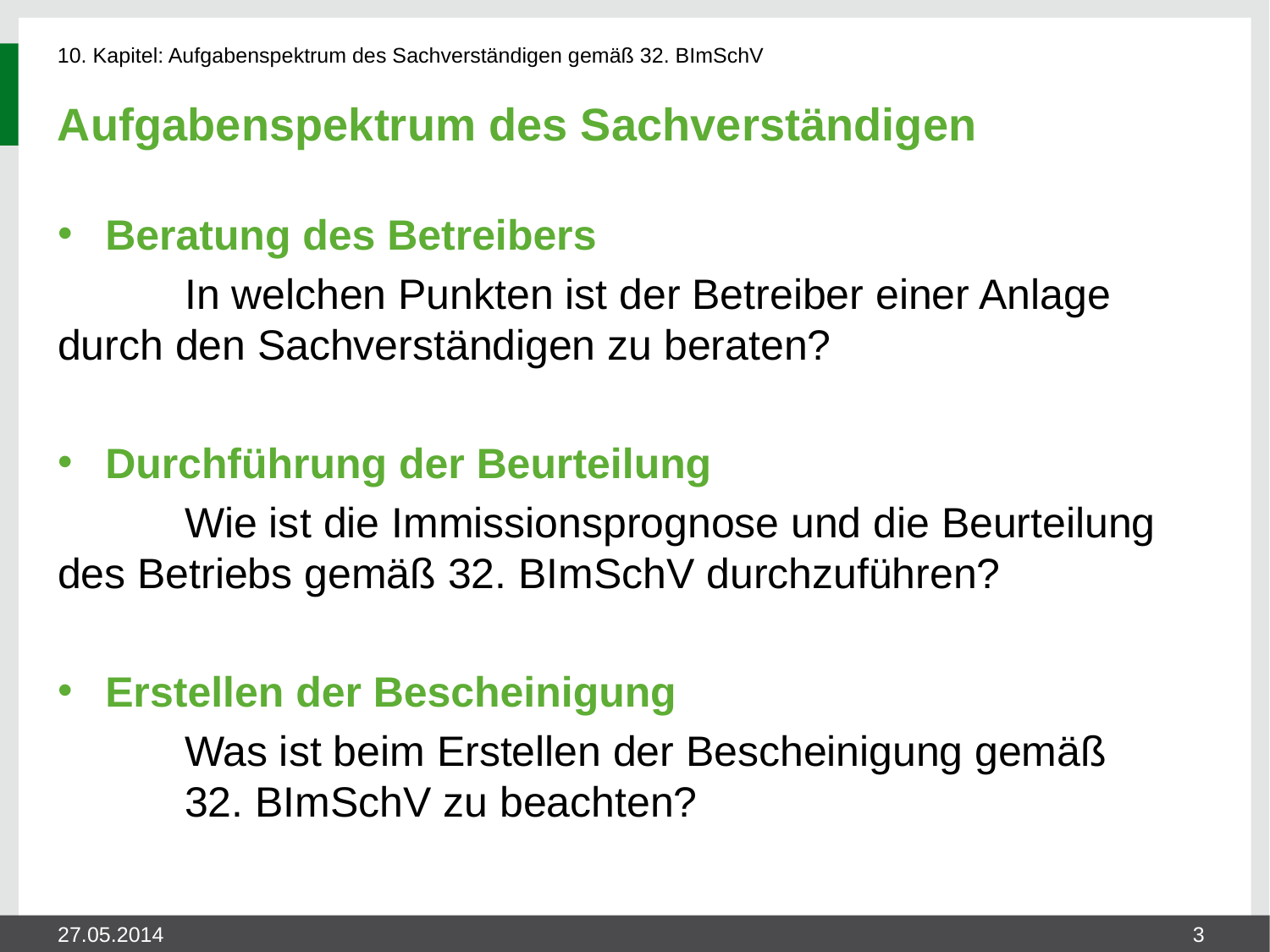

# Aufgabenspektrum des Sachverständigen
Beratung des Betreibers
	In welchen Punkten ist der Betreiber einer Anlage 	durch den Sachverständigen zu beraten?

Durchführung der Beurteilung
	Wie ist die Immissionsprognose und die Beurteilung 	des Betriebs gemäß 32. BImSchV durchzuführen?

Erstellen der Bescheinigung
	Was ist beim Erstellen der Bescheinigung gemäß
	32. BImSchV zu beachten?
27.05.2014
3